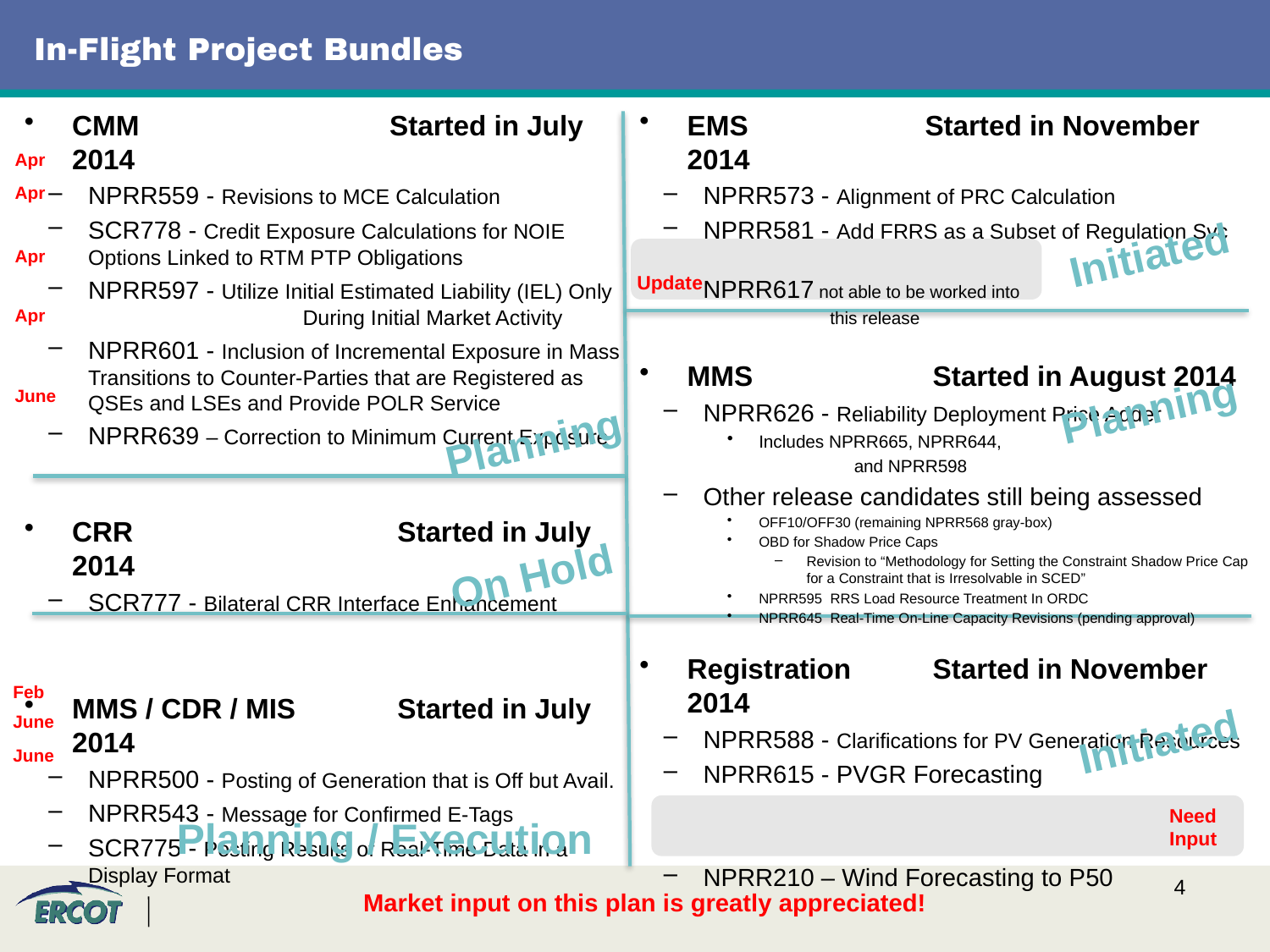

# In-Flight Project Bundles
CMM	Started in July 2014
NPRR559 - Revisions to MCE Calculation
SCR778 - Credit Exposure Calculations for NOIE 	Options Linked to RTM PTP Obligations
NPRR597 - Utilize Initial Estimated Liability (IEL) Only 	During Initial Market Activity
NPRR601 - Inclusion of Incremental Exposure in Mass Transitions to Counter-Parties that are Registered as QSEs and LSEs and Provide POLR Service
NPRR639 – Correction to Minimum Current Exposure

CRR	 Started in July 2014
SCR777 - Bilateral CRR Interface Enhancement

MMS / CDR / MIS	 Started in July 2014
NPRR500 - Posting of Generation that is Off but Avail.
NPRR543 - Message for Confirmed E-Tags
SCR775 - Posting Results of Real-Time Data in a 	Display Format
EMS 	Started in November 2014
NPRR573 - Alignment of PRC Calculation
NPRR581 - Add FRRS as a Subset of Regulation Svc

NPRR617 not able to be worked into
	this release

MMS	 Started in August 2014
NPRR626 - Reliability Deployment Price Adder
Includes NPRR665, NPRR644,
	and NPRR598
Other release candidates still being assessed
OFF10/OFF30 (remaining NPRR568 gray-box)
OBD for Shadow Price Caps
Revision to “Methodology for Setting the Constraint Shadow Price Cap for a Constraint that is Irresolvable in SCED”
NPRR595  RRS Load Resource Treatment In ORDC
NPRR645  Real-Time On-Line Capacity Revisions (pending approval)

Registration	 Started in November 2014
NPRR588 - Clarifications for PV Generation Resources
NPRR615 - PVGR Forecasting

NPRR210 – Wind Forecasting to P50

Apr

Apr

Apr

Apr

June
Initiated

Update
Planning
Planning
On Hold
Feb

June

June
Initiated

Need Input
Planning / Execution
Market input on this plan is greatly appreciated!